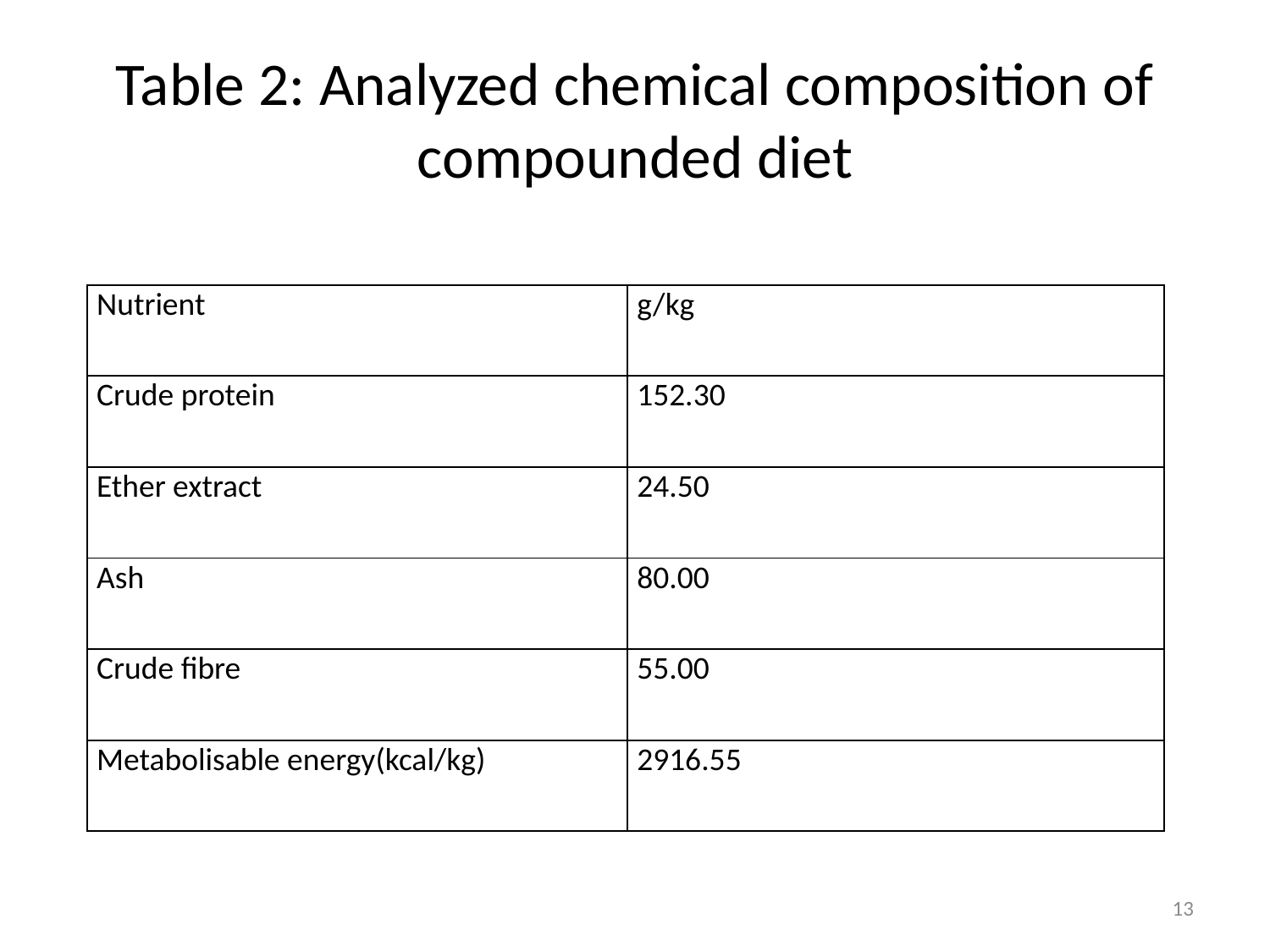

# Table 2: Analyzed chemical composition of compounded diet
| Nutrient | g/kg |
| --- | --- |
| Crude protein | 152.30 |
| Ether extract | 24.50 |
| Ash | 80.00 |
| Crude fibre | 55.00 |
| Metabolisable energy(kcal/kg) | 2916.55 |
13